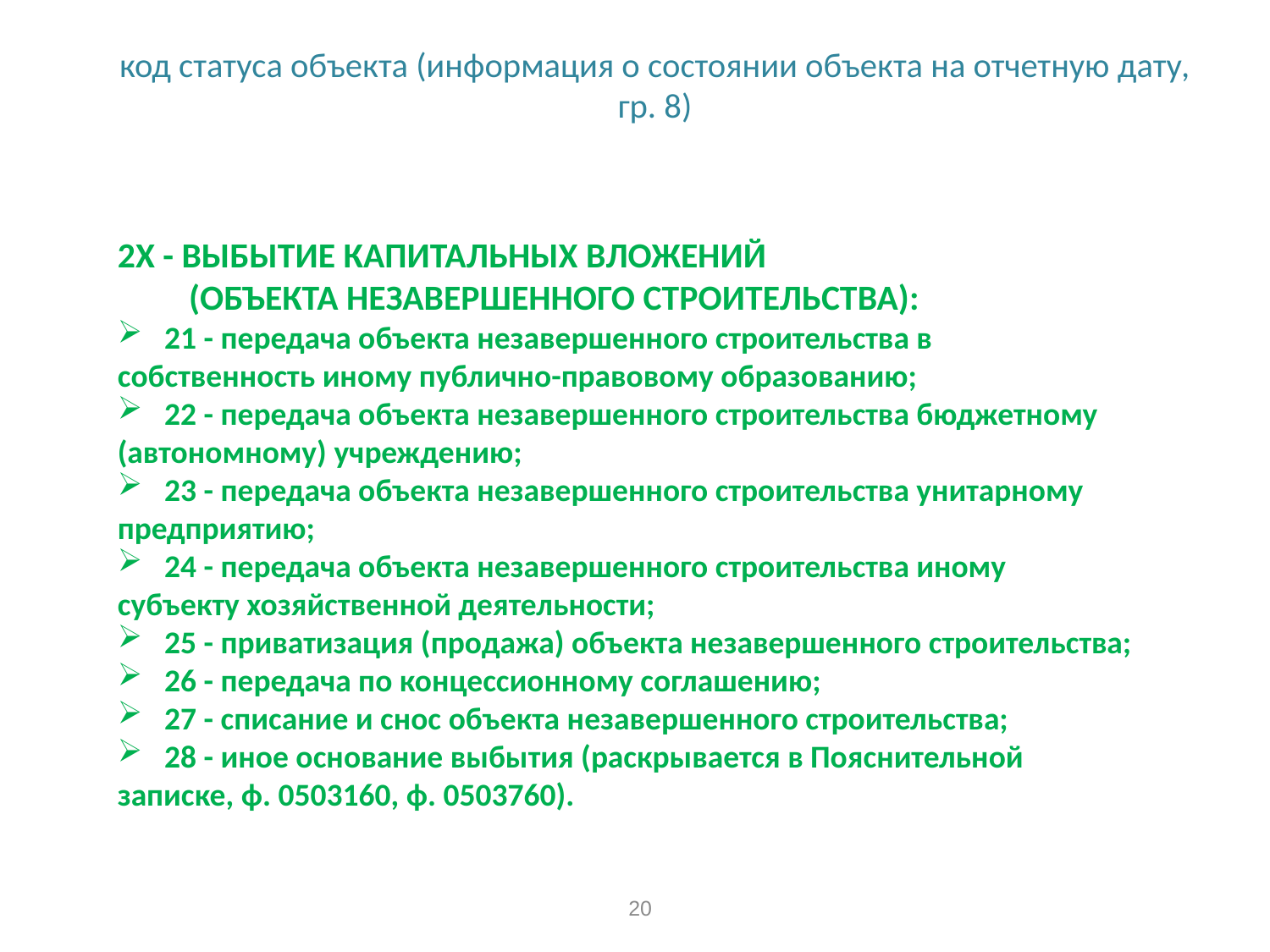

# код статуса объекта (информация о состоянии объекта на отчетную дату, гр. 8)

2Х - ВЫБЫТИЕ КАПИТАЛЬНЫХ ВЛОЖЕНИЙ
 (ОБЪЕКТА НЕЗАВЕРШЕННОГО СТРОИТЕЛЬСТВА):
   21 - передача объекта незавершенного строительства в собственность иному публично-правовому образованию;
   22 - передача объекта незавершенного строительства бюджетному (автономному) учреждению;
   23 - передача объекта незавершенного строительства унитарному предприятию;
   24 - передача объекта незавершенного строительства иному субъекту хозяйственной деятельности;
   25 - приватизация (продажа) объекта незавершенного строительства;
   26 - передача по концессионному соглашению;
   27 - списание и снос объекта незавершенного строительства;
   28 - иное основание выбытия (раскрывается в Пояснительной записке, ф. 0503160, ф. 0503760).
20